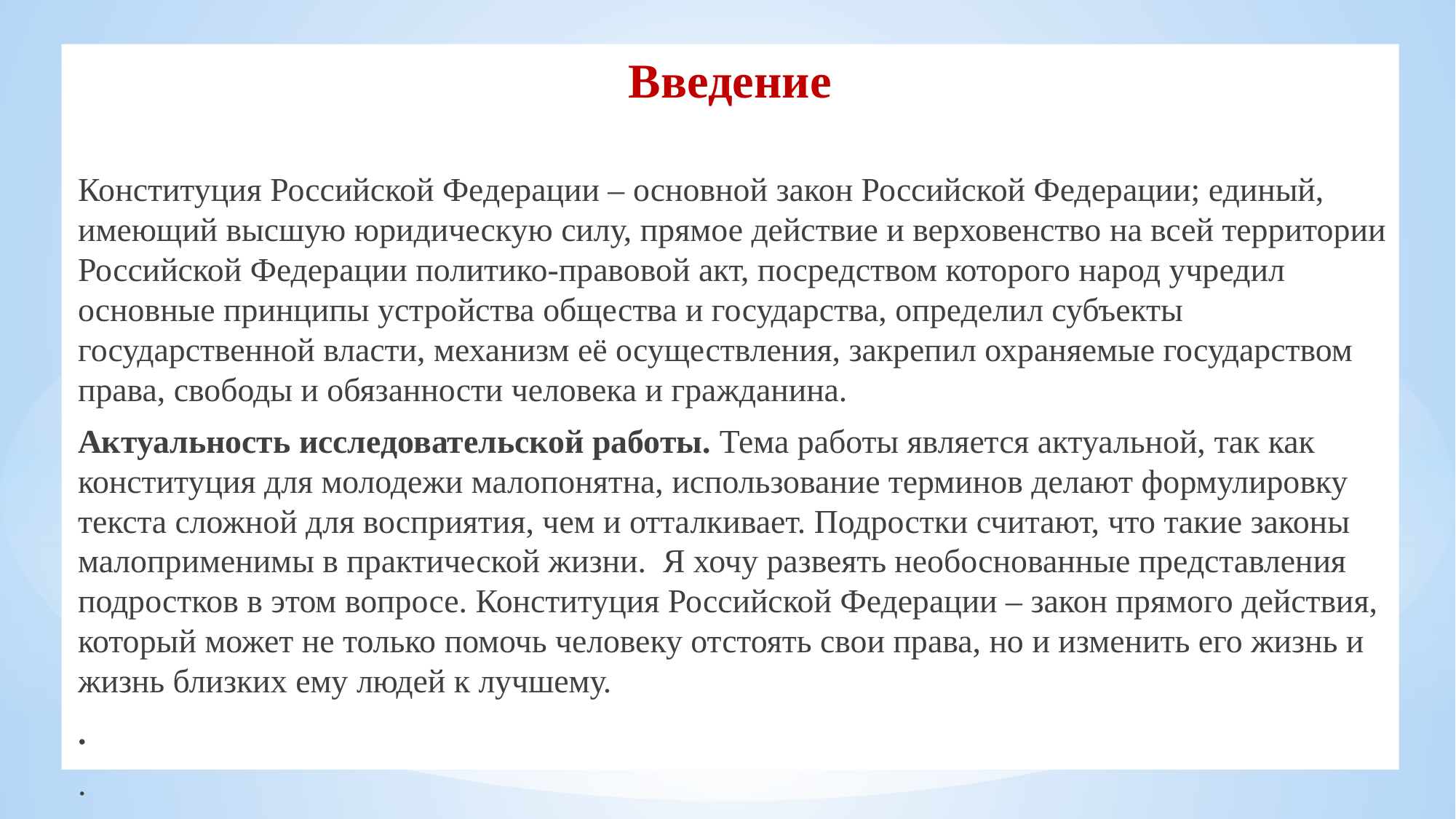

Введение

Конституция Российской Федерации – основной закон Российской Федерации; единый, имеющий высшую юридическую силу, прямое действие и верховенство на всей территории Российской Федерации политико-правовой акт, посредством которого народ учредил основные принципы устройства общества и государства, определил субъекты государственной власти, механизм её осуществления, закрепил охраняемые государством права, свободы и обязанности человека и гражданина.
Актуальность исследовательской работы. Тема работы является актуальной, так как конституция для молодежи малопонятна, использование терминов делают формулировку текста сложной для восприятия, чем и отталкивает. Подростки считают, что такие законы малоприменимы в практической жизни.  Я хочу развеять необоснованные представления подростков в этом вопросе. Конституция Российской Федерации – закон прямого действия, который может не только помочь человеку отстоять свои права, но и изменить его жизнь и жизнь близких ему людей к лучшему.
.
.

3